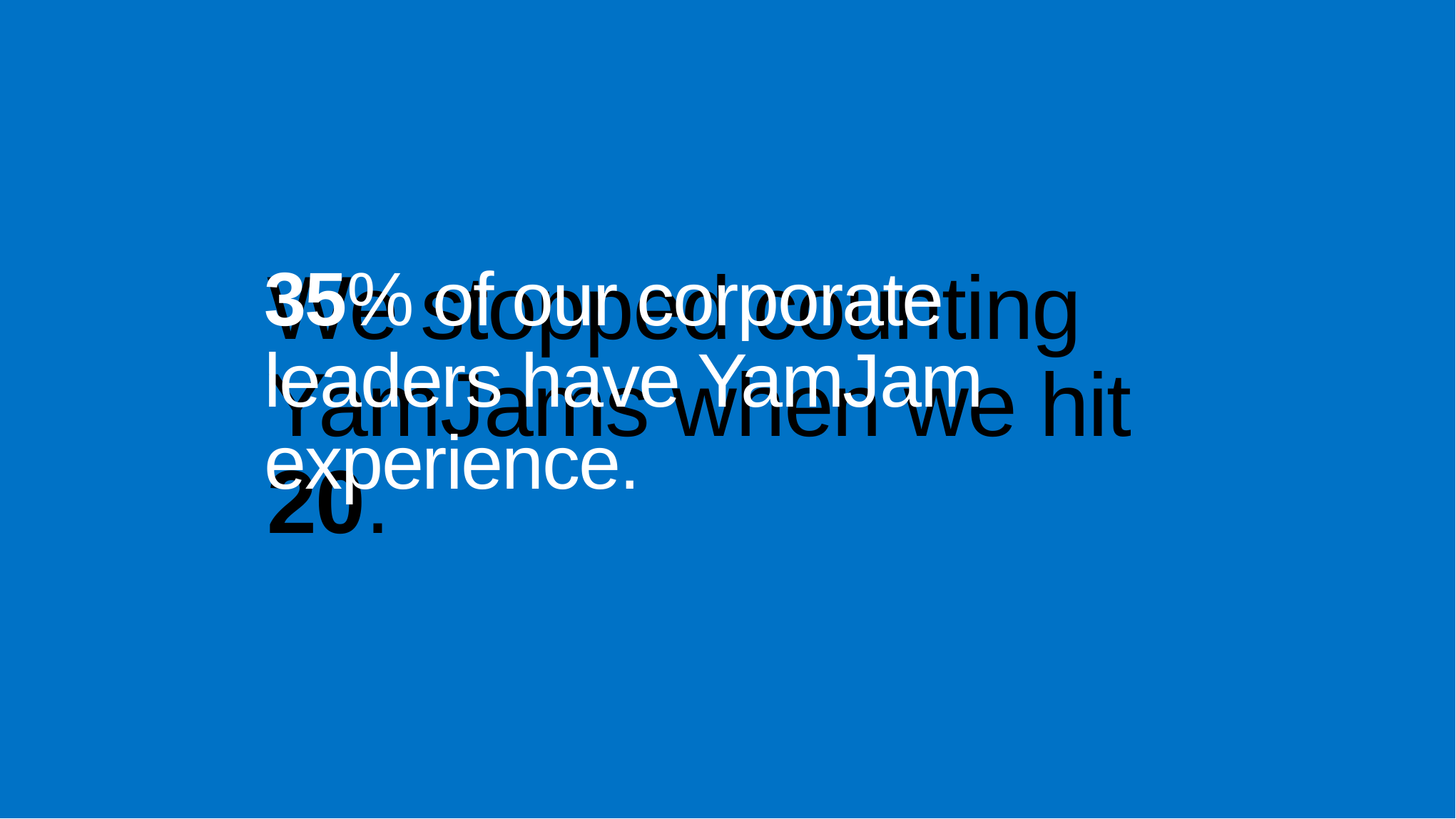

# We stopped counting  YamJams when we hit 20.
35% of our corporate leaders have YamJam experience.